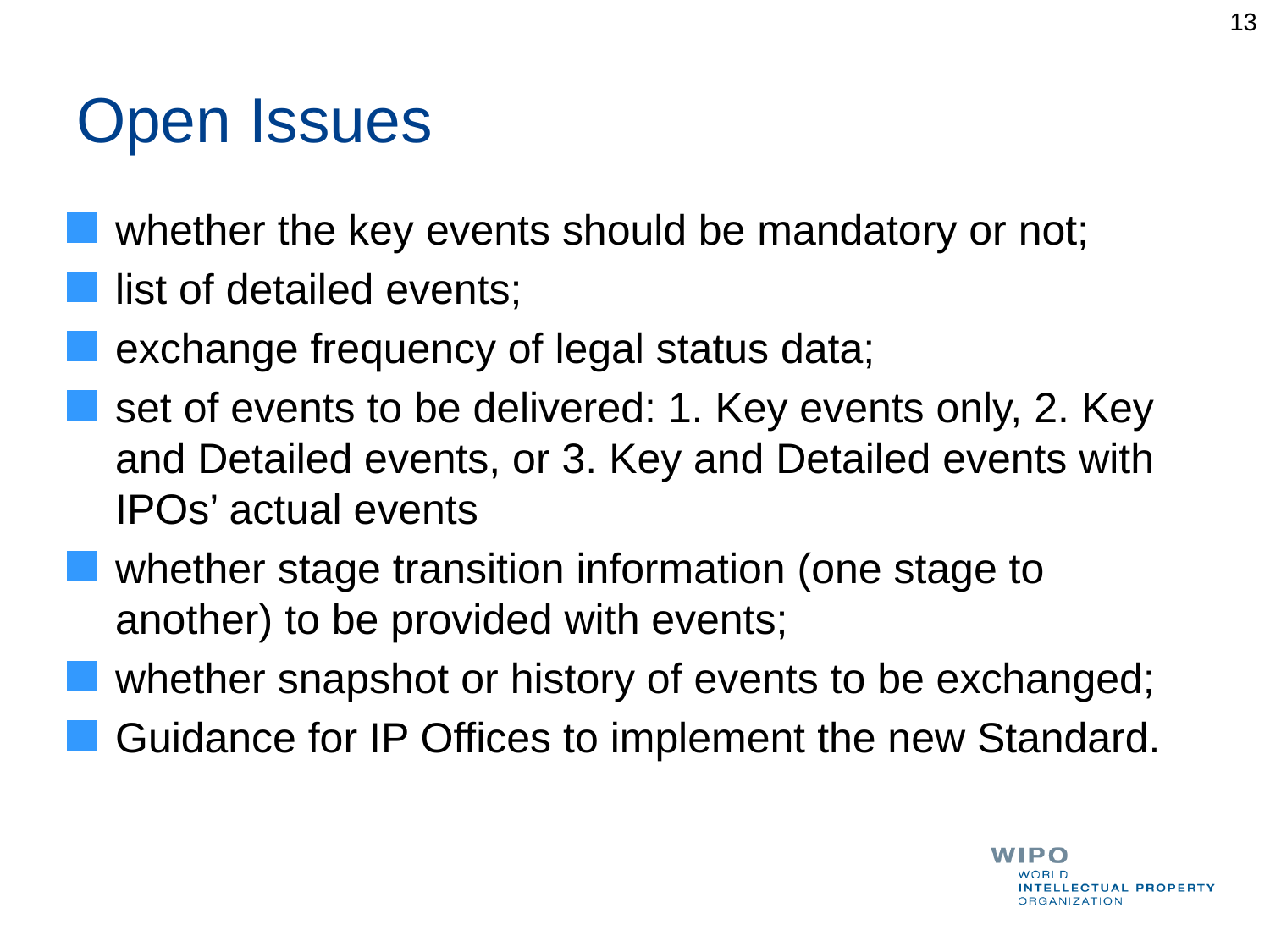

13
# Open Issues
whether the key events should be mandatory or not;
list of detailed events;
exchange frequency of legal status data;
set of events to be delivered: 1. Key events only, 2. Key and Detailed events, or 3. Key and Detailed events with IPOs’ actual events
whether stage transition information (one stage to another) to be provided with events;
whether snapshot or history of events to be exchanged;
Guidance for IP Offices to implement the new Standard.